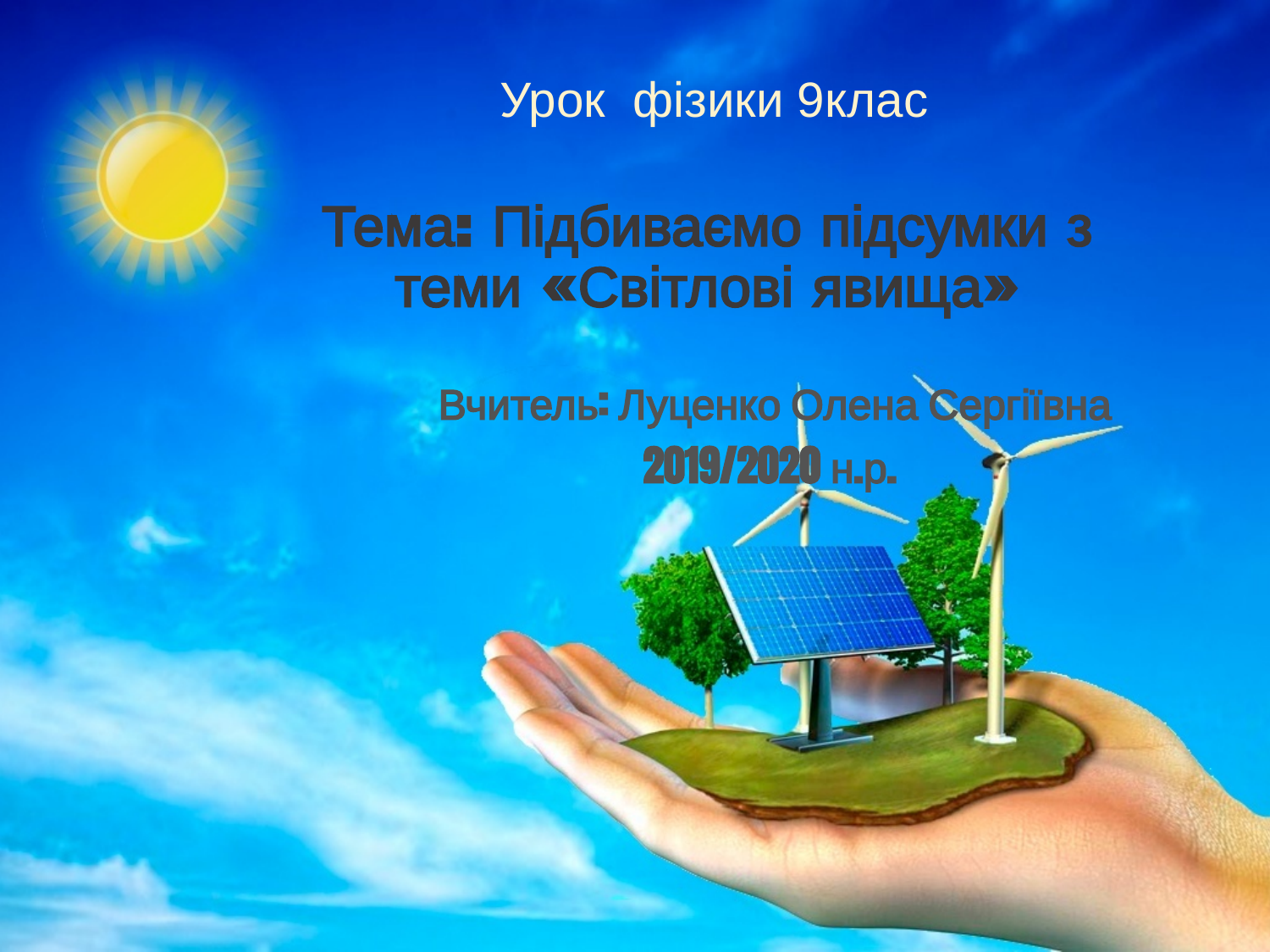

# Тема: Підбиваємо підсумки з теми «Світлові явища»
Урок  фізики 9клас
 Вчитель: Луценко Олена Сергіївна
2019/2020 н.р.